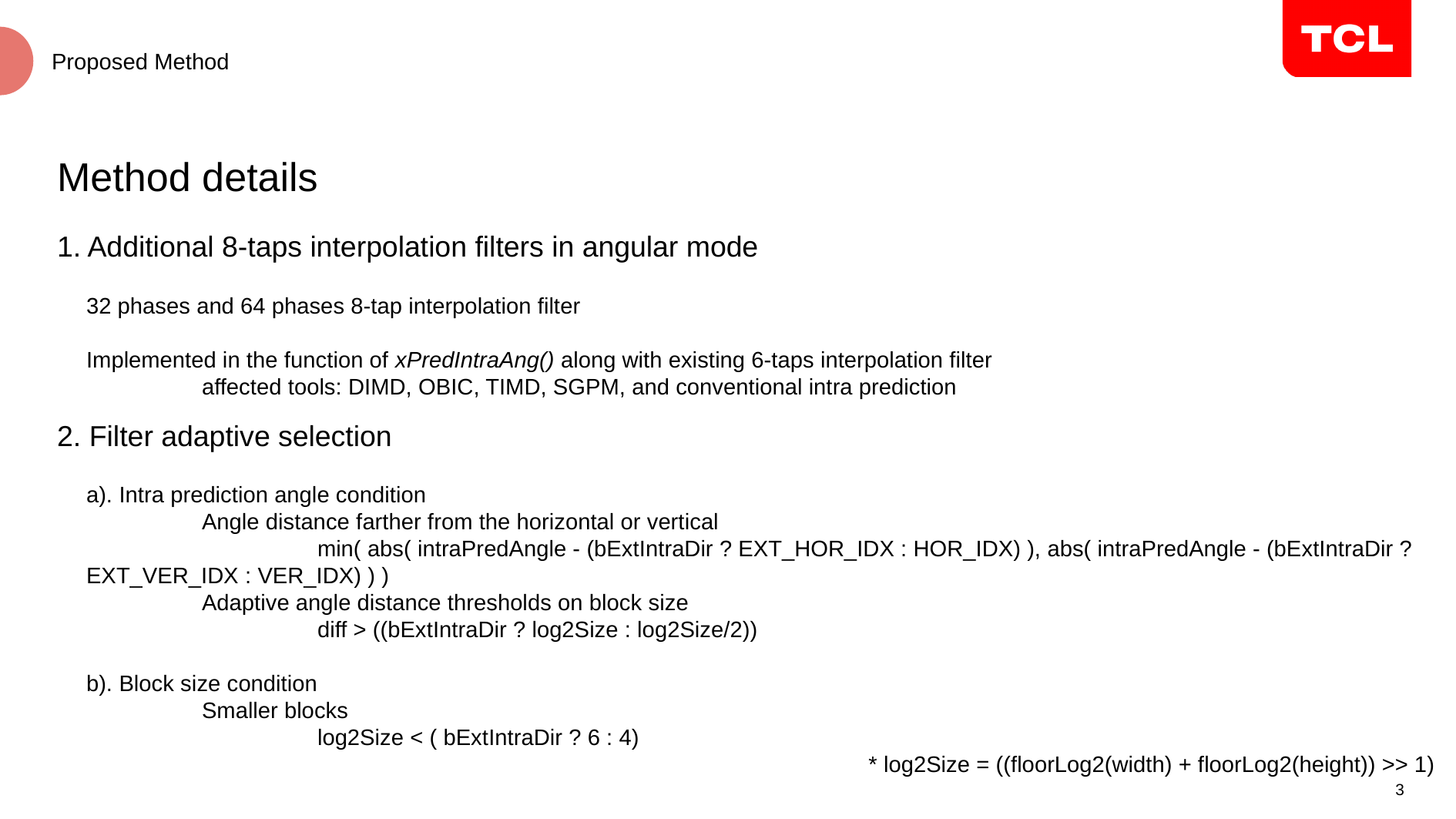

# Proposed Method
Method details
1. Additional 8-taps interpolation filters in angular mode
32 phases and 64 phases 8-tap interpolation filter

Implemented in the function of xPredIntraAng() along with existing 6-taps interpolation filter
	affected tools: DIMD, OBIC, TIMD, SGPM, and conventional intra prediction
2. Filter adaptive selection
a). Intra prediction angle condition
	Angle distance farther from the horizontal or vertical
		min( abs( intraPredAngle - (bExtIntraDir ? EXT_HOR_IDX : HOR_IDX) ), abs( intraPredAngle - (bExtIntraDir ? EXT_VER_IDX : VER_IDX) ) )
	Adaptive angle distance thresholds on block size
		diff > ((bExtIntraDir ? log2Size : log2Size/2))

b). Block size condition
	Smaller blocks
		log2Size < ( bExtIntraDir ? 6 : 4)
* log2Size = ((floorLog2(width) + floorLog2(height)) >> 1)
3